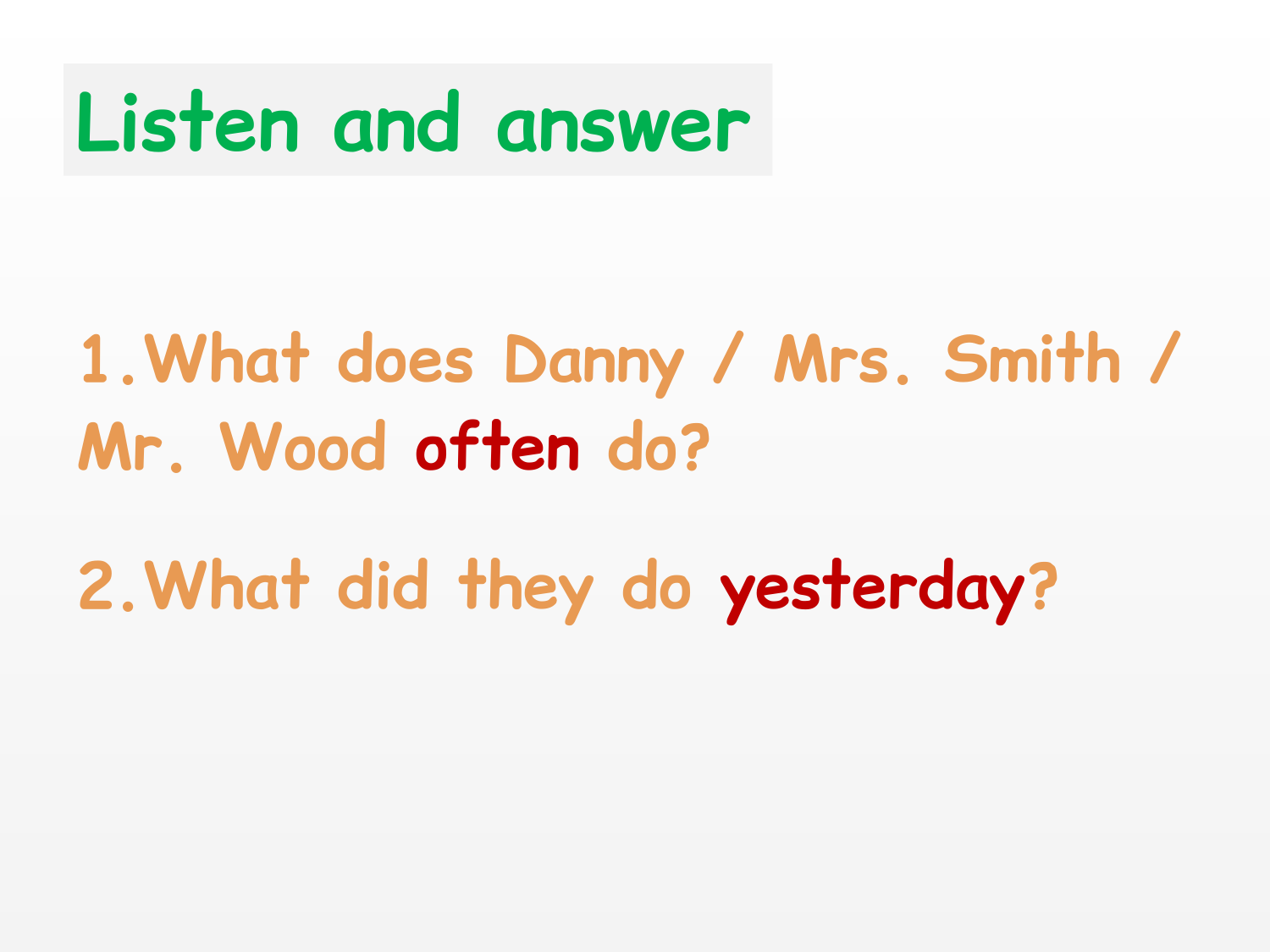

# Listen and answer

1.What does Danny / Mrs. Smith /
Mr. Wood often do?

2.What did they do yesterday?